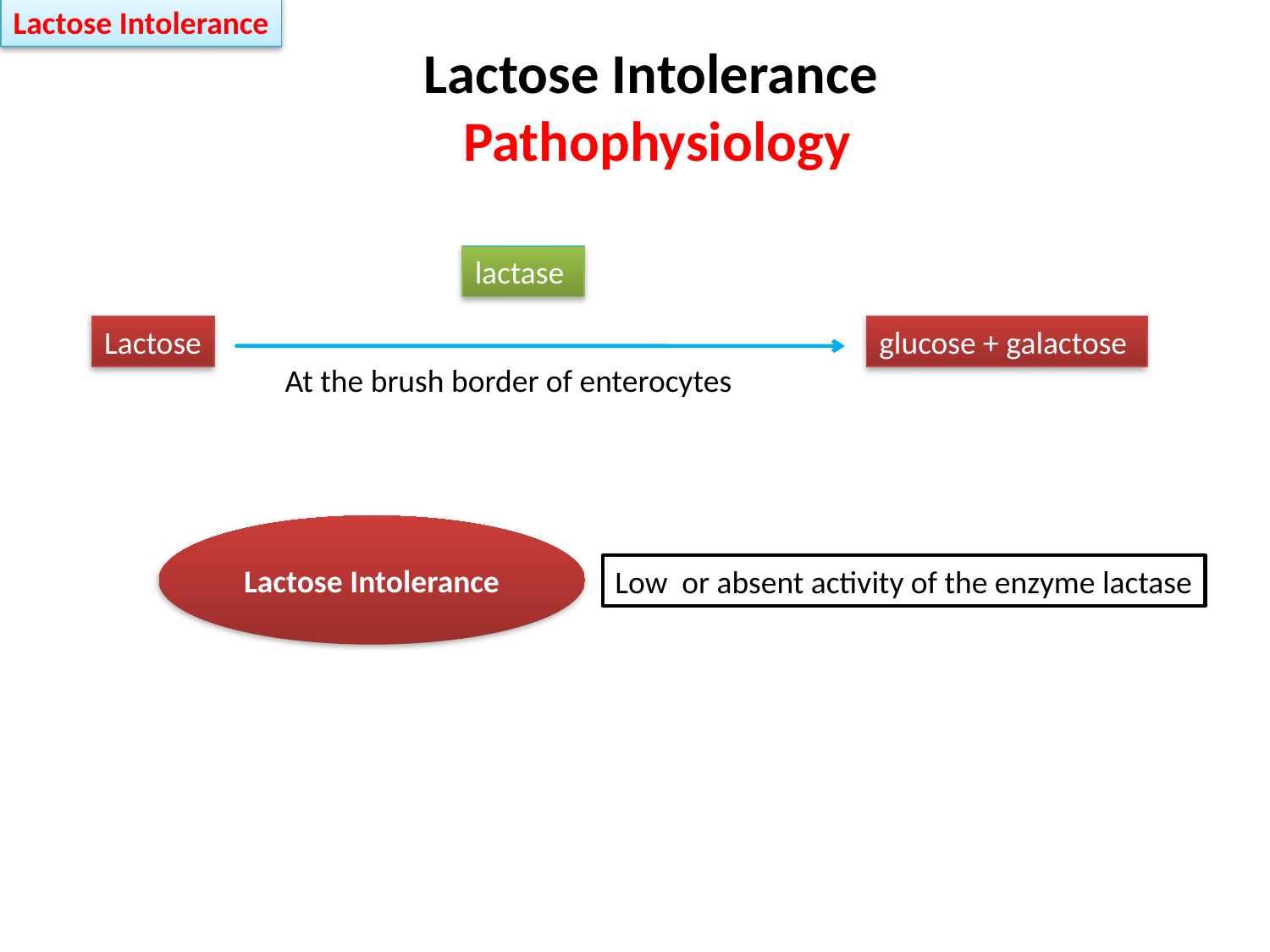

Lactose Intolerance
# Lactose Intolerance Pathophysiology

lactase
Lactose
glucose + galactose
At the brush border of enterocytes
Lactose Intolerance
Low  or absent activity of the enzyme lactase